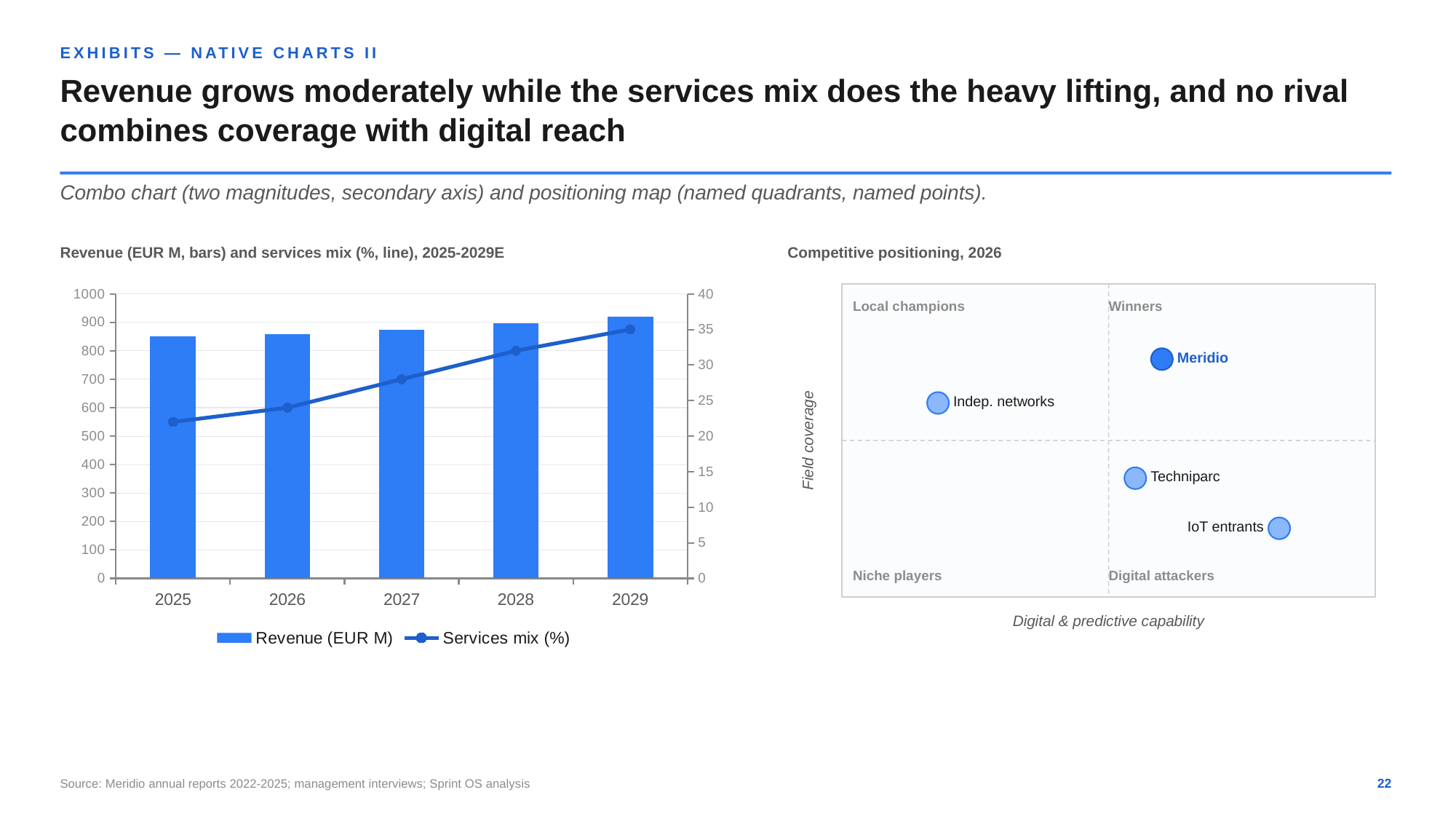

EXHIBITS — NATIVE CHARTS II
Revenue grows moderately while the services mix does the heavy lifting, and no rival combines coverage with digital reach

Combo chart (two magnitudes, secondary axis) and positioning map (named quadrants, named points).
Revenue (EUR M, bars) and services mix (%, line), 2025-2029E
Competitive positioning, 2026

### Chart

| Category | Revenue (EUR M) | Services mix (%) |
|---|---|---|
| 2025 | 850.0 | 22.0 |
| 2026 | 858.0 | 24.0 |
| 2027 | 875.0 | 28.0 |
| 2028 | 897.0 | 32.0 |
| 2029 | 920.0 | 35.0 |

Local champions
Winners
Meridio

Indep. networks

Field coverage

Techniparc

IoT entrants

Niche players
Digital attackers
Digital & predictive capability
Source: Meridio annual reports 2022-2025; management interviews; Sprint OS analysis
22